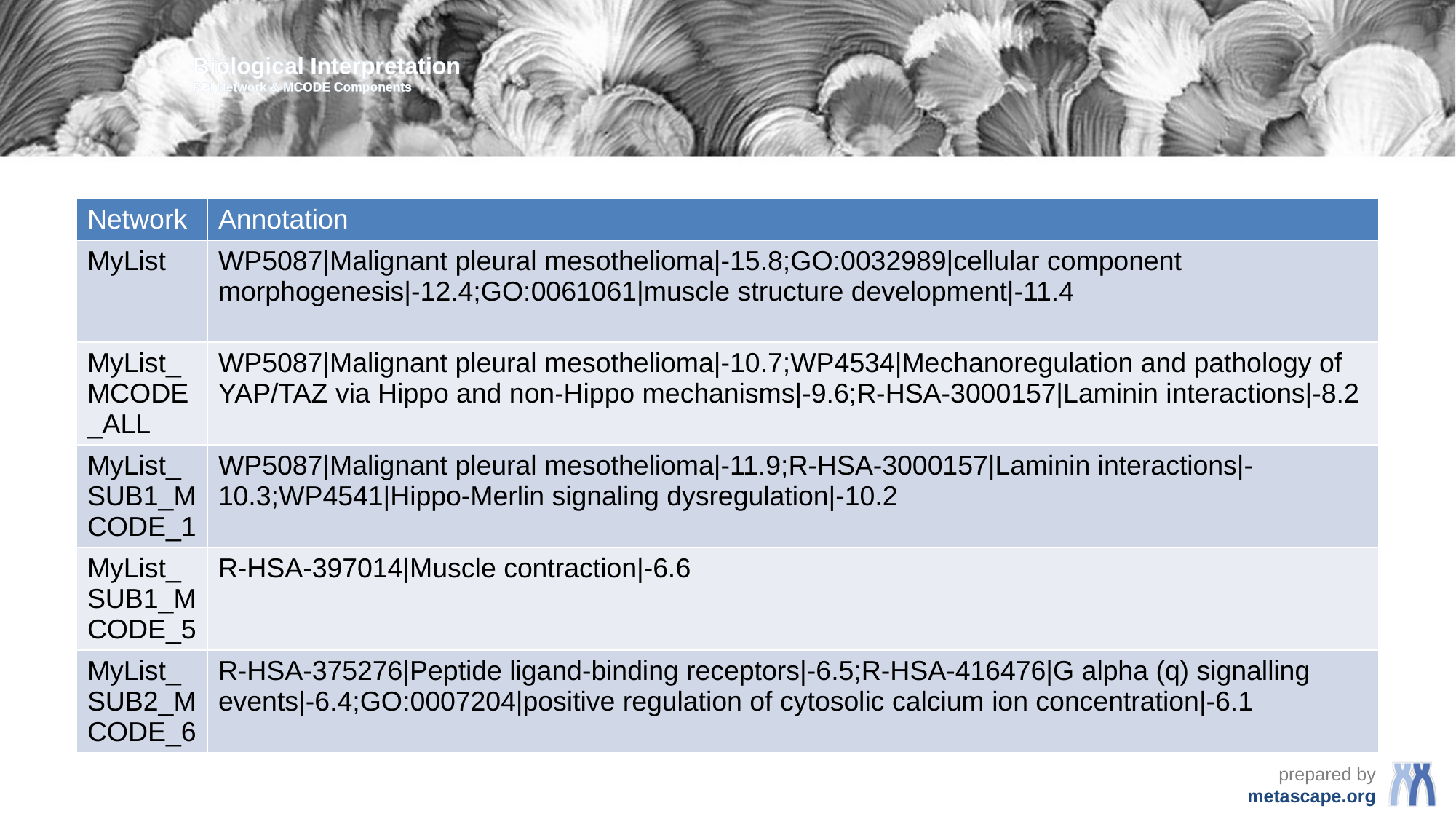

Biological Interpretation
PPI Network & MCODE Components
| Network | Annotation |
| --- | --- |
| MyList | WP5087|Malignant pleural mesothelioma|-15.8;GO:0032989|cellular component morphogenesis|-12.4;GO:0061061|muscle structure development|-11.4 |
| MyList\_MCODE\_ALL | WP5087|Malignant pleural mesothelioma|-10.7;WP4534|Mechanoregulation and pathology of YAP/TAZ via Hippo and non-Hippo mechanisms|-9.6;R-HSA-3000157|Laminin interactions|-8.2 |
| MyList\_SUB1\_MCODE\_1 | WP5087|Malignant pleural mesothelioma|-11.9;R-HSA-3000157|Laminin interactions|-10.3;WP4541|Hippo-Merlin signaling dysregulation|-10.2 |
| MyList\_SUB1\_MCODE\_5 | R-HSA-397014|Muscle contraction|-6.6 |
| MyList\_SUB2\_MCODE\_6 | R-HSA-375276|Peptide ligand-binding receptors|-6.5;R-HSA-416476|G alpha (q) signalling events|-6.4;GO:0007204|positive regulation of cytosolic calcium ion concentration|-6.1 |